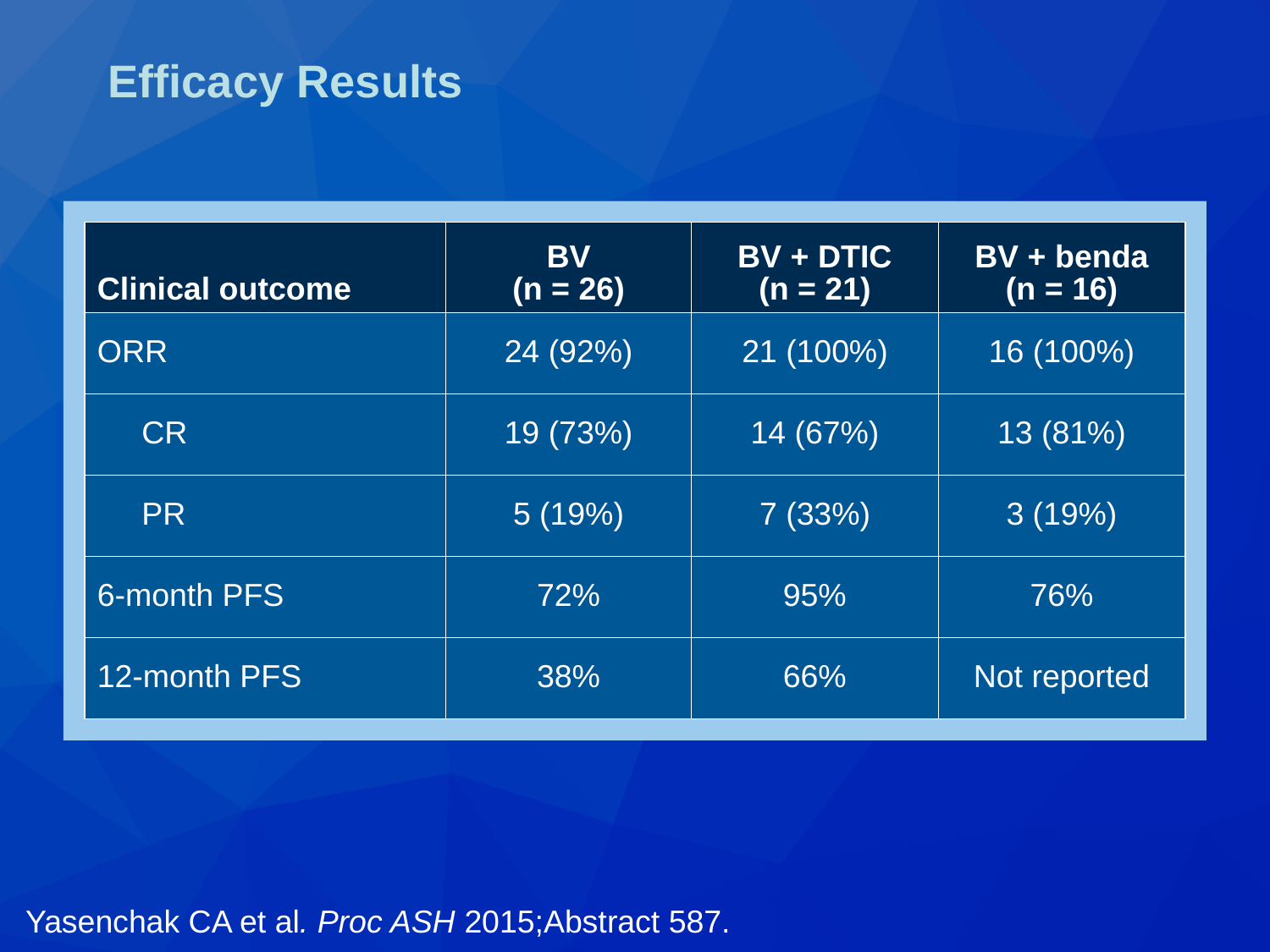

# Efficacy Results

| Clinical outcome | BV (n = 26) | BV + DTIC (n = 21) | BV + benda (n = 16) |
| --- | --- | --- | --- |
| ORR | 24 (92%) | 21 (100%) | 16 (100%) |
| CR | 19 (73%) | 14 (67%) | 13 (81%) |
| PR | 5 (19%) | 7 (33%) | 3 (19%) |
| 6-month PFS | 72% | 95% | 76% |
| 12-month PFS | 38% | 66% | Not reported |
Yasenchak CA et al. Proc ASH 2015;Abstract 587.